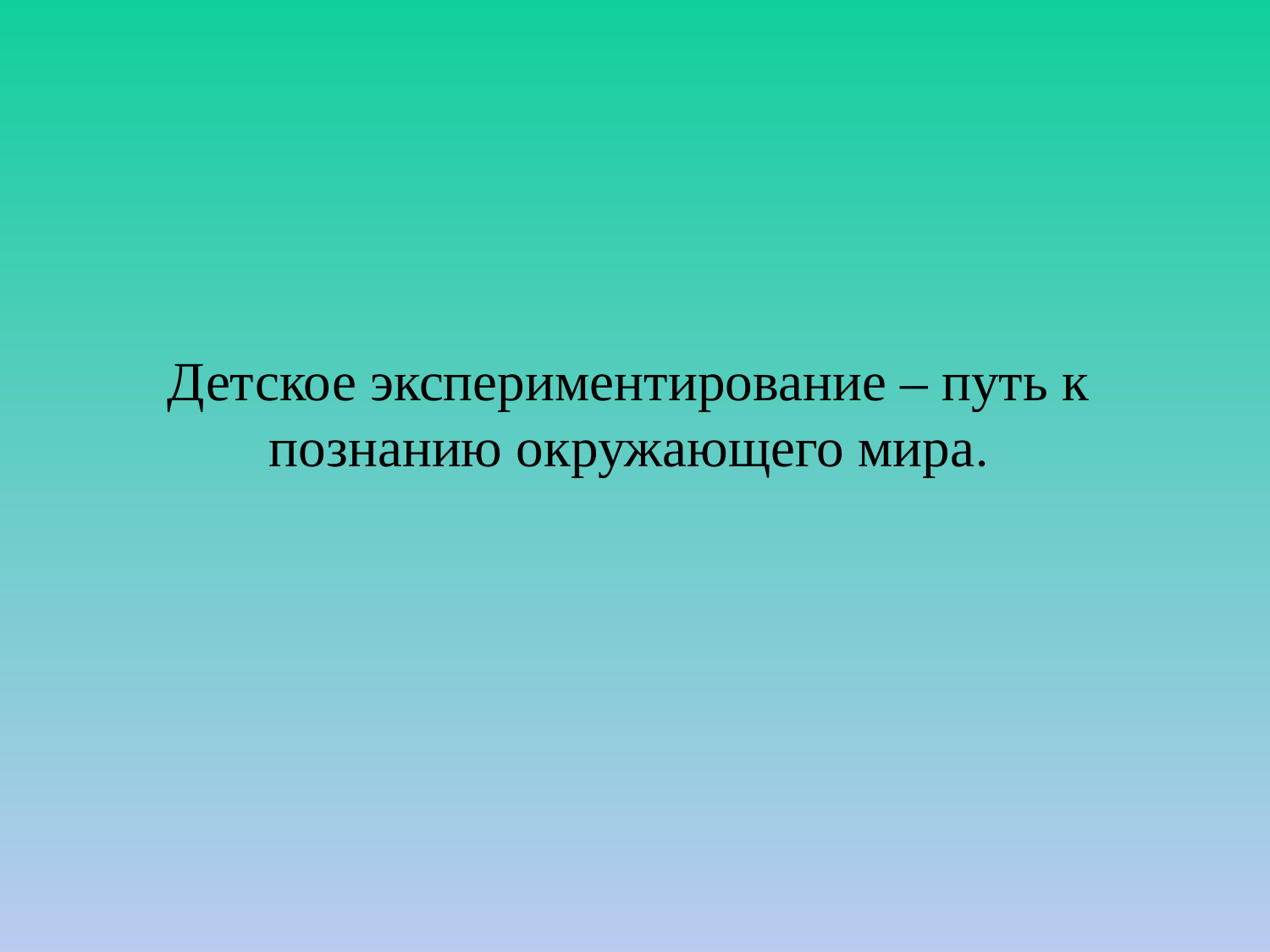

# Детское экспериментирование – путь к познанию окружающего мира.